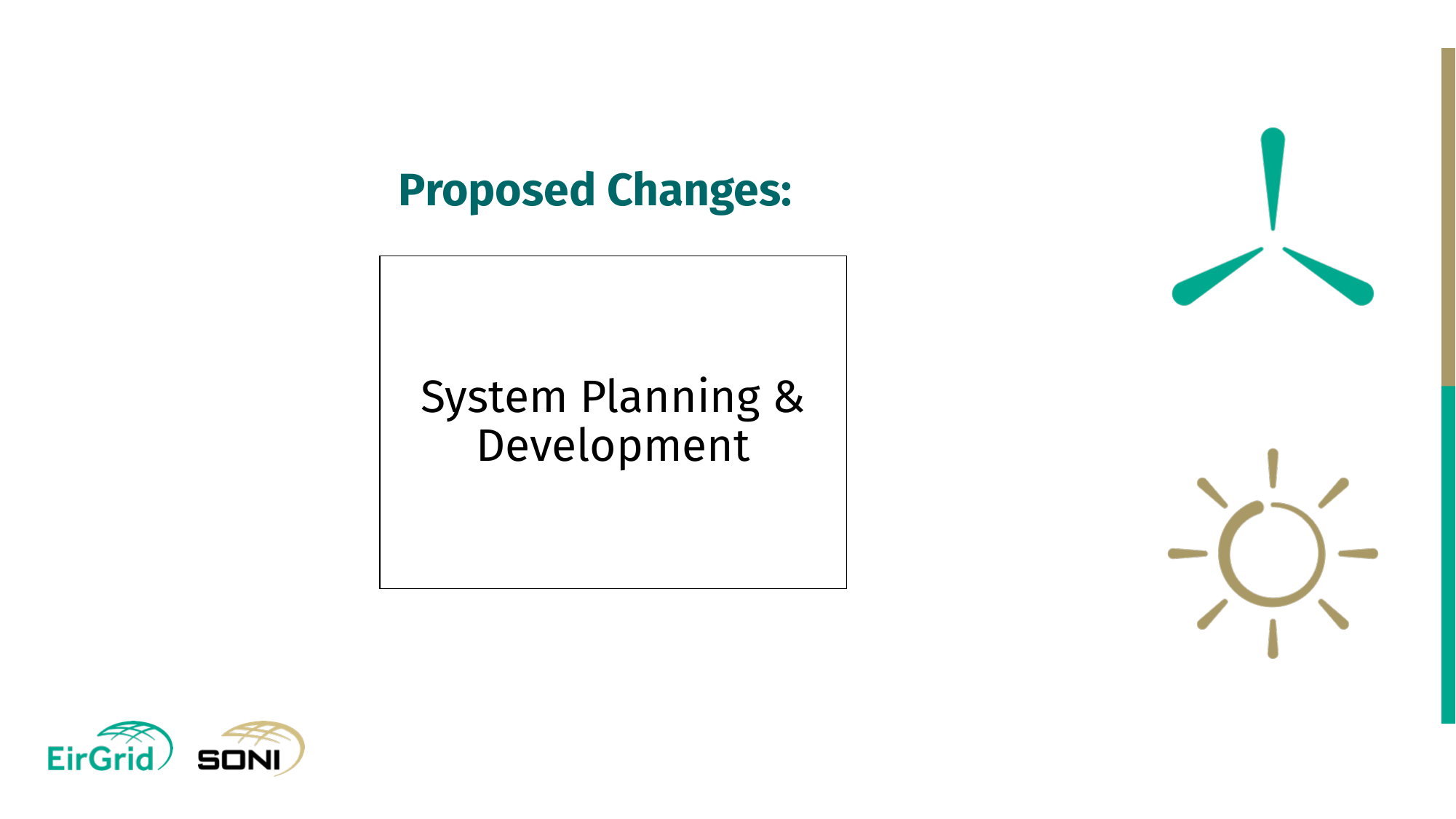

Proposed Changes:

System Planning & Development
17